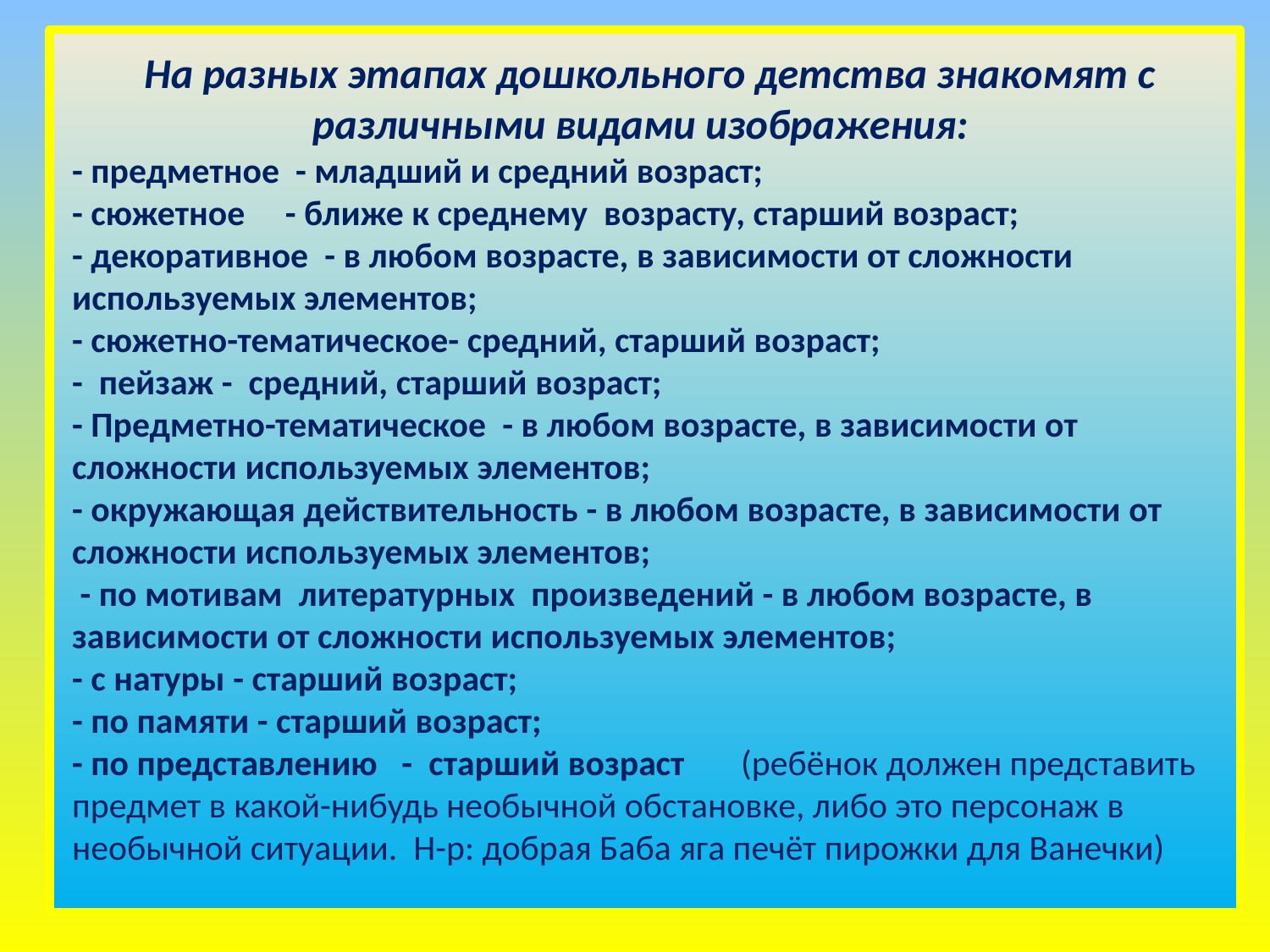

На разных этапах дошкольного детства знакомят с различными видами изображения:
- предметное  - младший и средний возраст;
- сюжетное     - ближе к среднему  возрасту, старший возраст;
- декоративное  - в любом возрасте, в зависимости от сложности используемых элементов;
- сюжетно-тематическое- средний, старший возраст;
-  пейзаж -  средний, старший возраст;
- Предметно-тематическое  - в любом возрасте, в зависимости от сложности используемых элементов;
- окружающая действительность - в любом возрасте, в зависимости от сложности используемых элементов;
 - по мотивам  литературных  произведений - в любом возрасте, в зависимости от сложности используемых элементов;
- с натуры - старший возраст;
- по памяти - старший возраст;
- по представлению   -  старший возраст       (ребёнок должен представить предмет в какой-нибудь необычной обстановке, либо это персонаж в необычной ситуации.  Н-р: добрая Баба яга печёт пирожки для Ванечки)
16